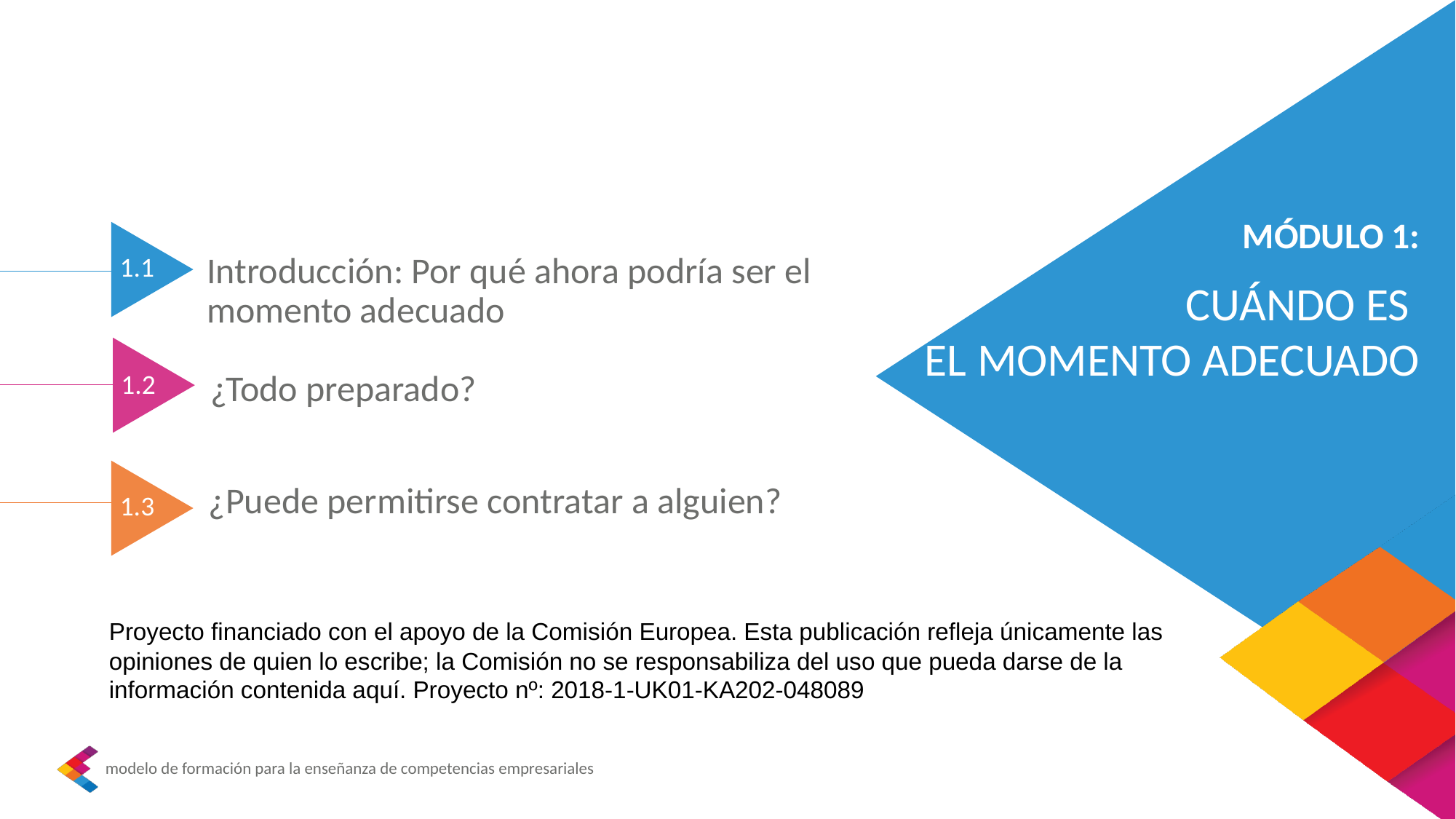

MÓDULO 1:

CUÁNDO ES
EL MOMENTO ADECUADO

Introducción: Por qué ahora podría ser el momento adecuado
1.1

¿Todo preparado?
1.2

¿Puede permitirse contratar a alguien?
1.3
Proyecto financiado con el apoyo de la Comisión Europea. Esta publicación refleja únicamente las opiniones de quien lo escribe; la Comisión no se responsabiliza del uso que pueda darse de la información contenida aquí. Proyecto nº: 2018-1-UK01-KA202-048089